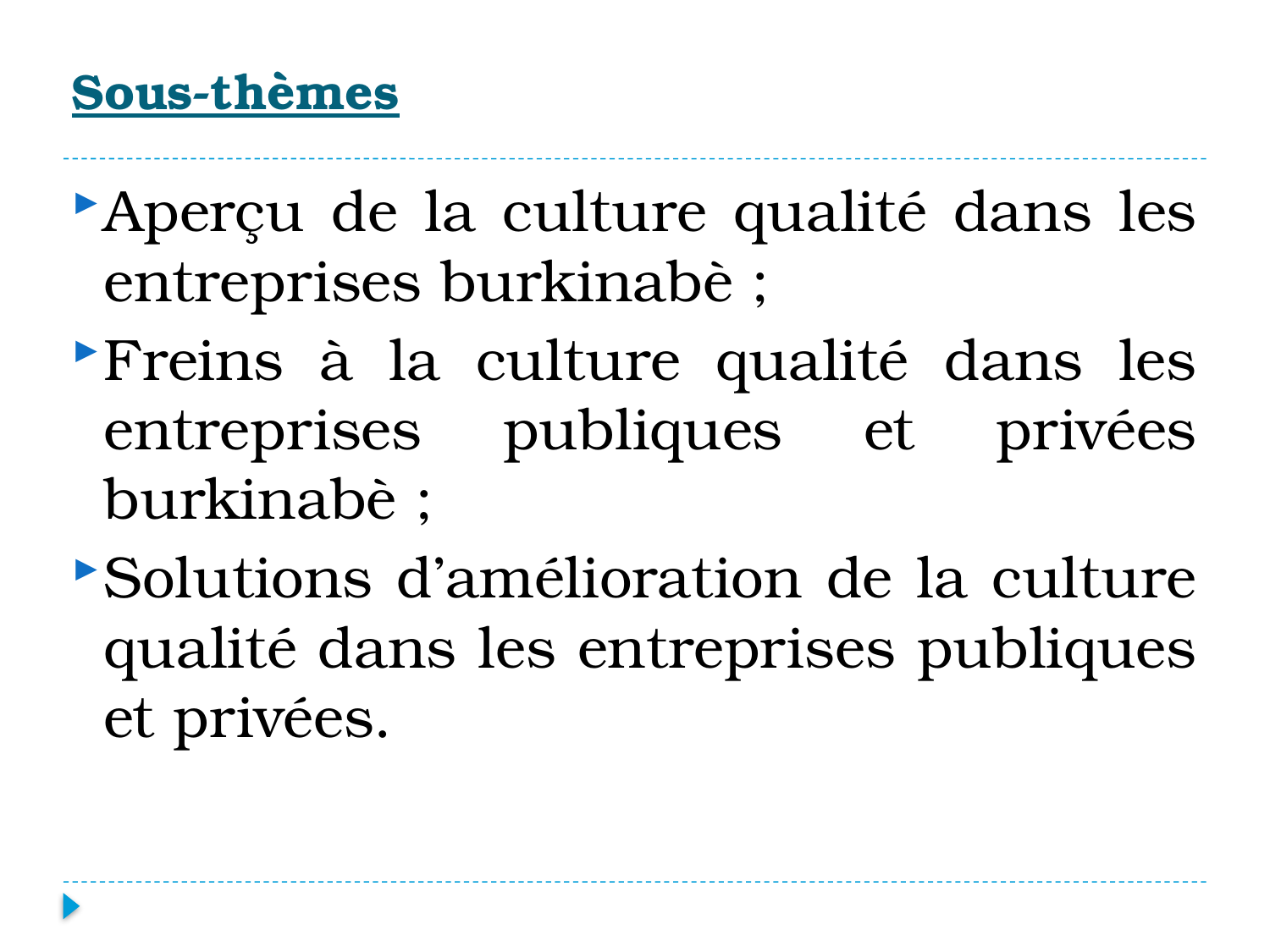

# Sous-thèmes
Aperçu de la culture qualité dans les entreprises burkinabè ;
Freins à la culture qualité dans les entreprises publiques et privées burkinabè ;
Solutions d’amélioration de la culture qualité dans les entreprises publiques et privées.